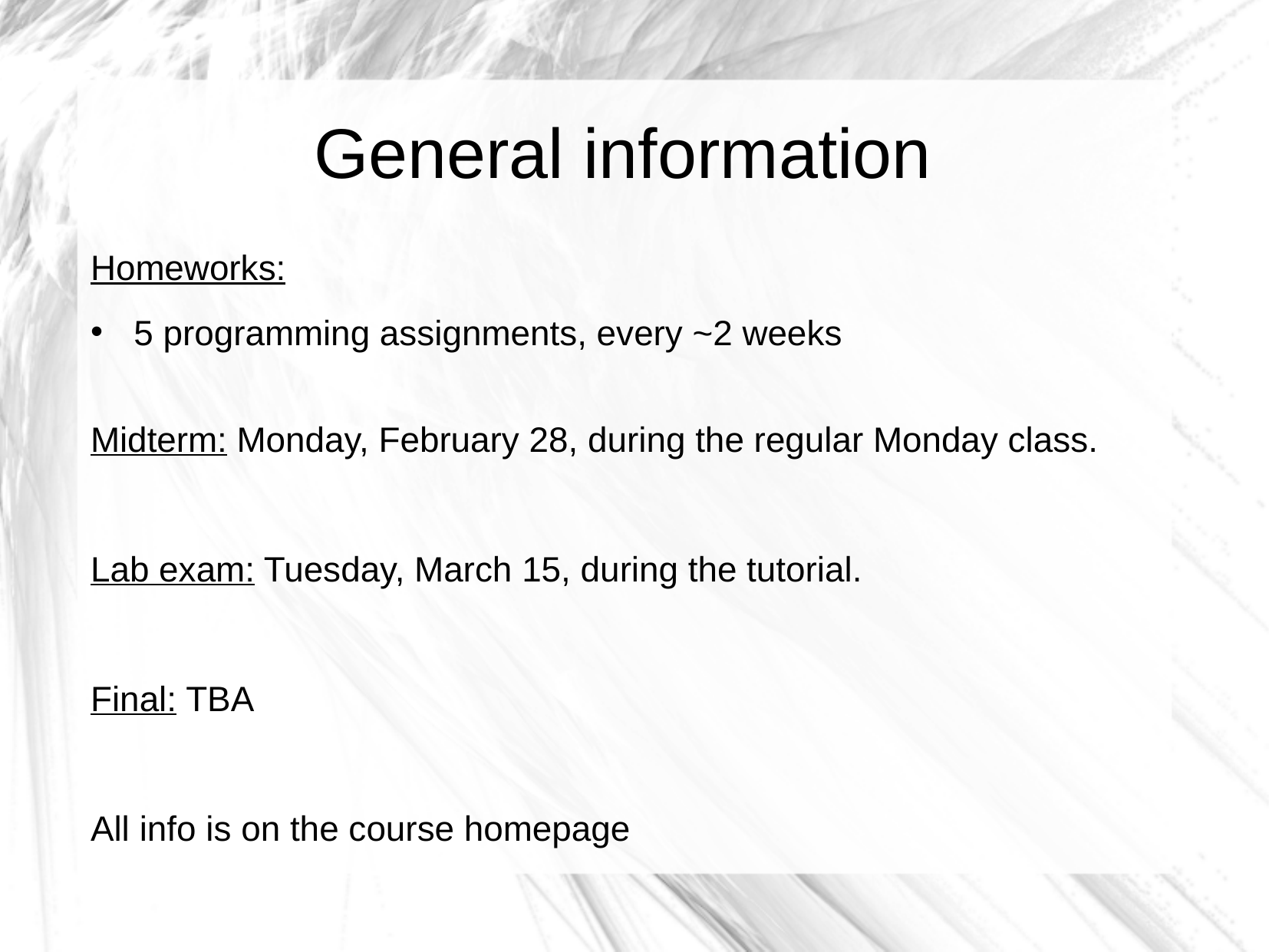

General information
Homeworks:
5 programming assignments, every ~2 weeks
Midterm: Monday, February 28, during the regular Monday class.

Lab exam: Tuesday, March 15, during the tutorial.

Final: TBA

All info is on the course homepage